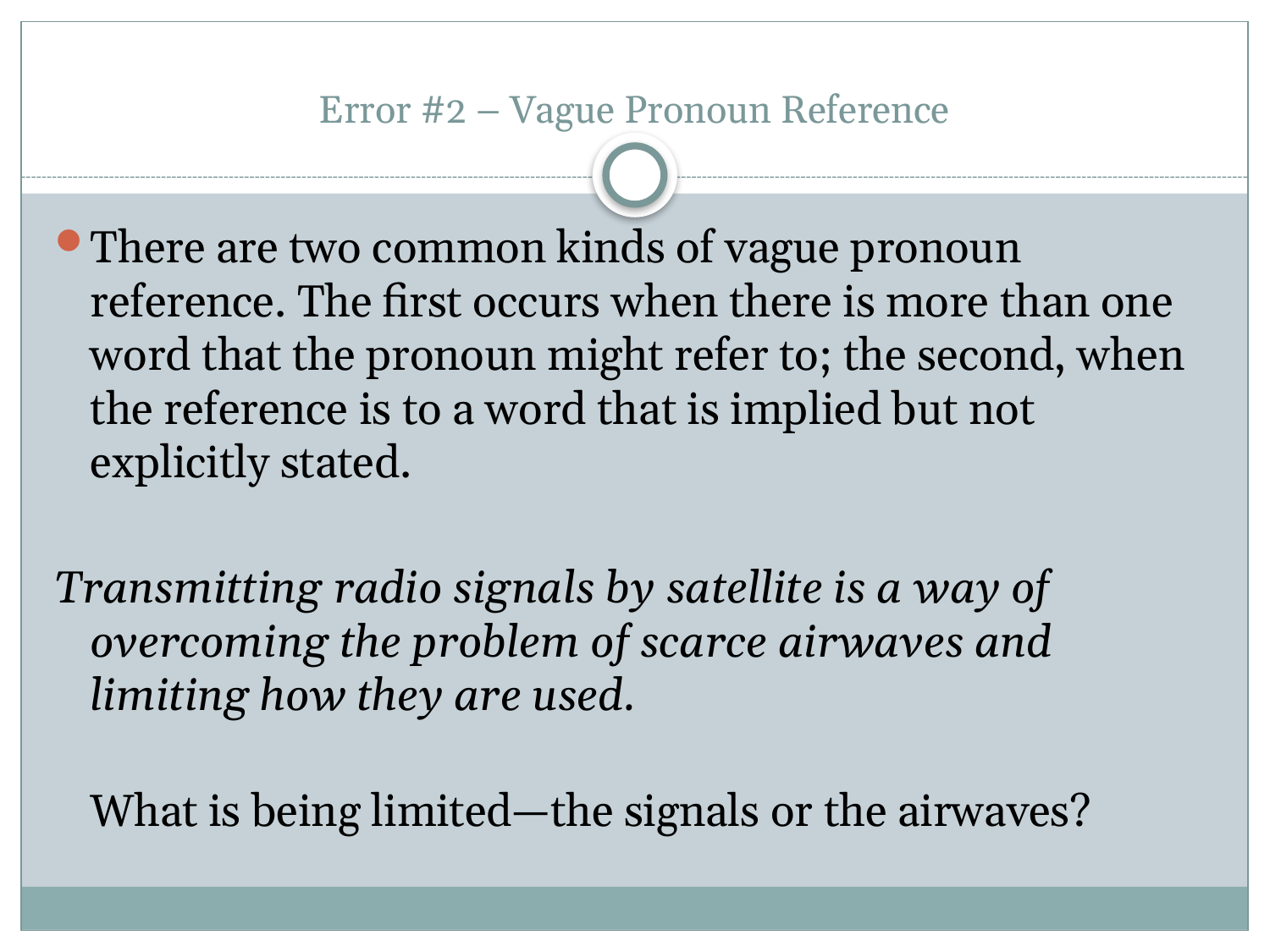

# Error #2 – Vague Pronoun Reference
There are two common kinds of vague pronoun reference. The first occurs when there is more than one word that the pronoun might refer to; the second, when the reference is to a word that is implied but not explicitly stated.

Transmitting radio signals by satellite is a way of overcoming the problem of scarce airwaves and limiting how they are used.
What is being limited—the signals or the airwaves?